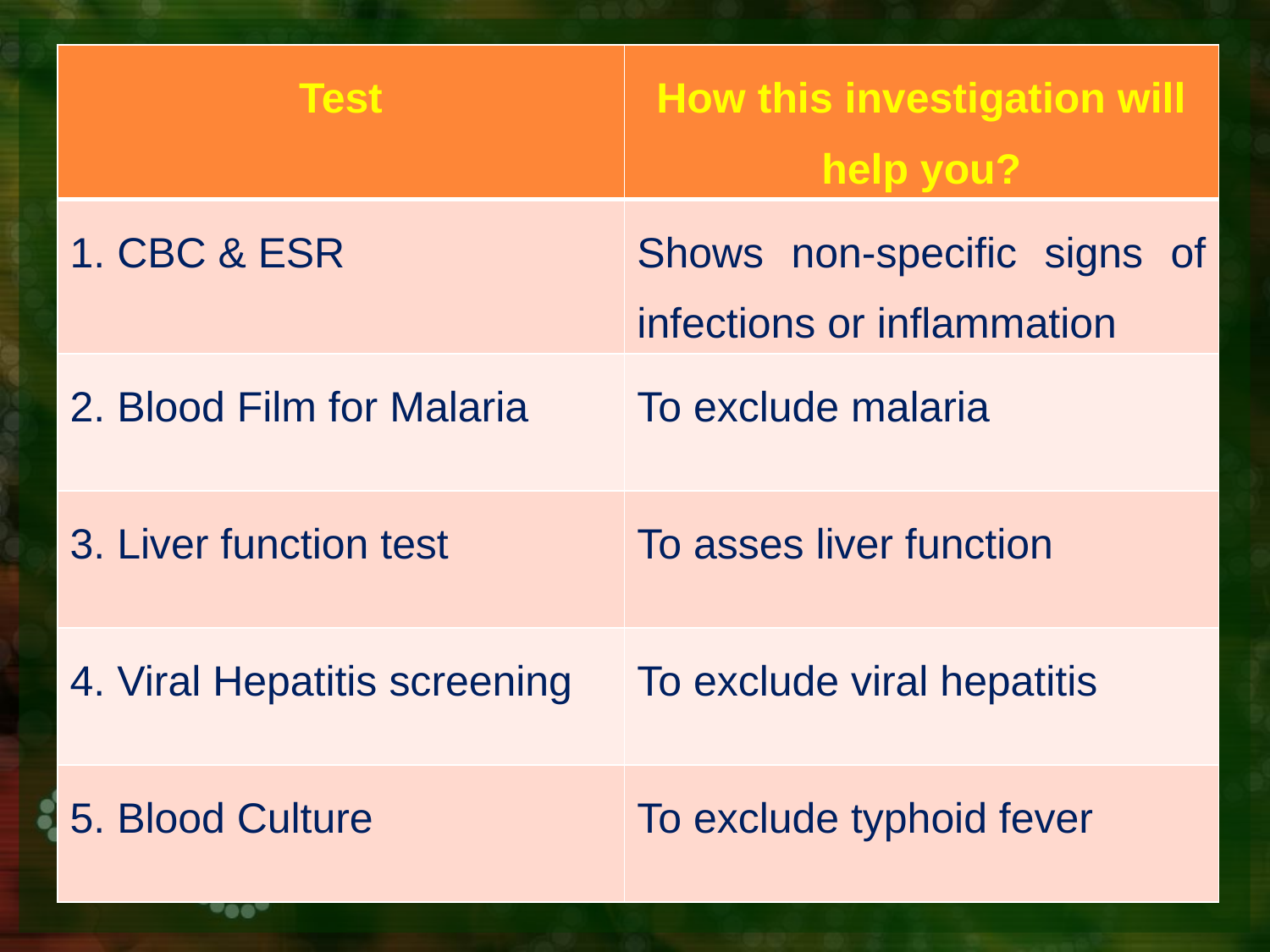

| Test | How this investigation will help you? |
| --- | --- |
| 1. CBC & ESR | Shows non-specific signs of infections or inflammation |
| 2. Blood Film for Malaria | To exclude malaria |
| 3. Liver function test | To asses liver function |
| 4. Viral Hepatitis screening | To exclude viral hepatitis |
| 5. Blood Culture | To exclude typhoid fever |